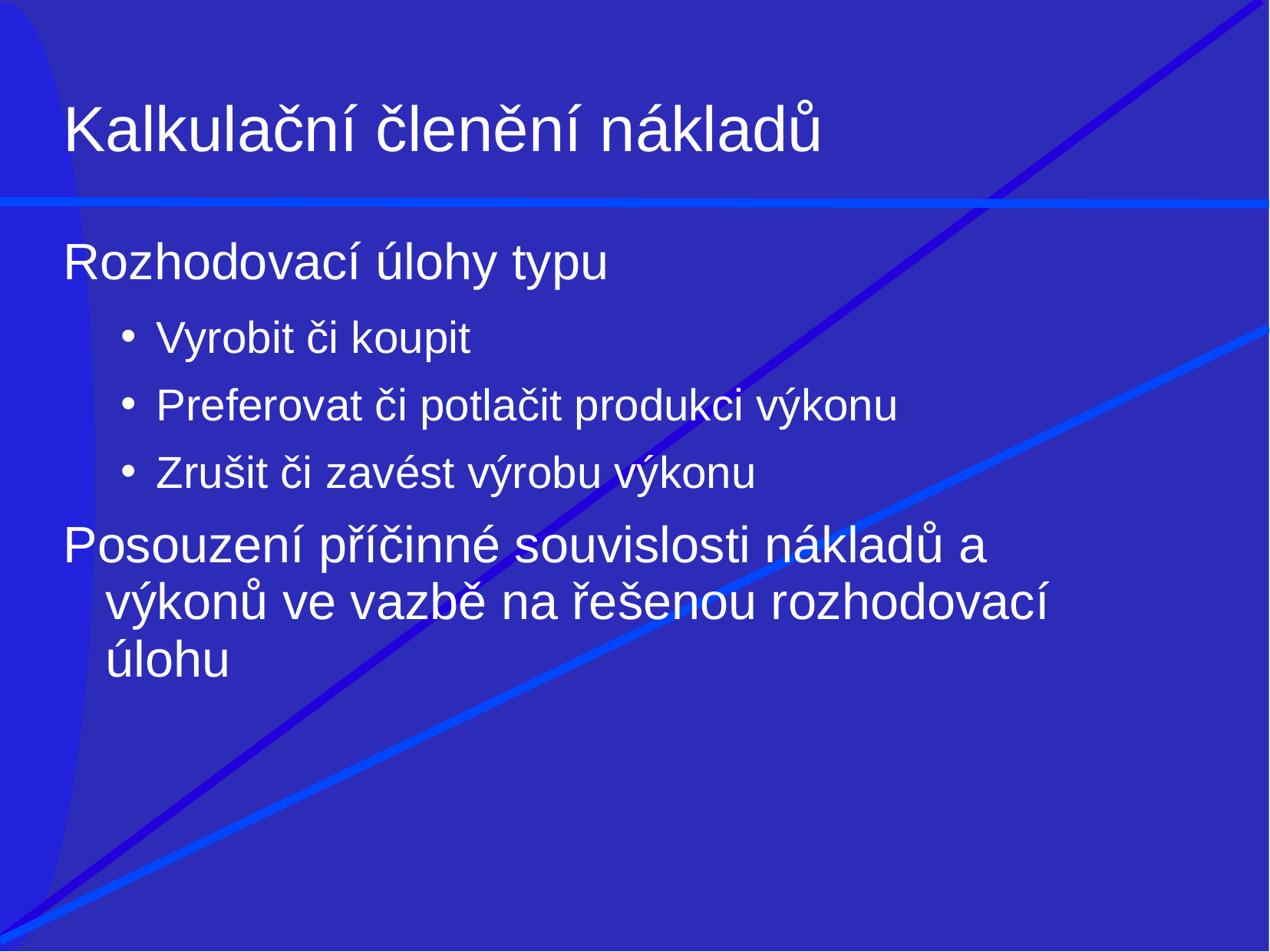

# Kalkulační členění nákladů
Rozhodovací úlohy typu
Vyrobit či koupit
Preferovat či potlačit produkci výkonu
Zrušit či zavést výrobu výkonu
Posouzení příčinné souvislosti nákladů a výkonů ve vazbě na řešenou rozhodovací úlohu